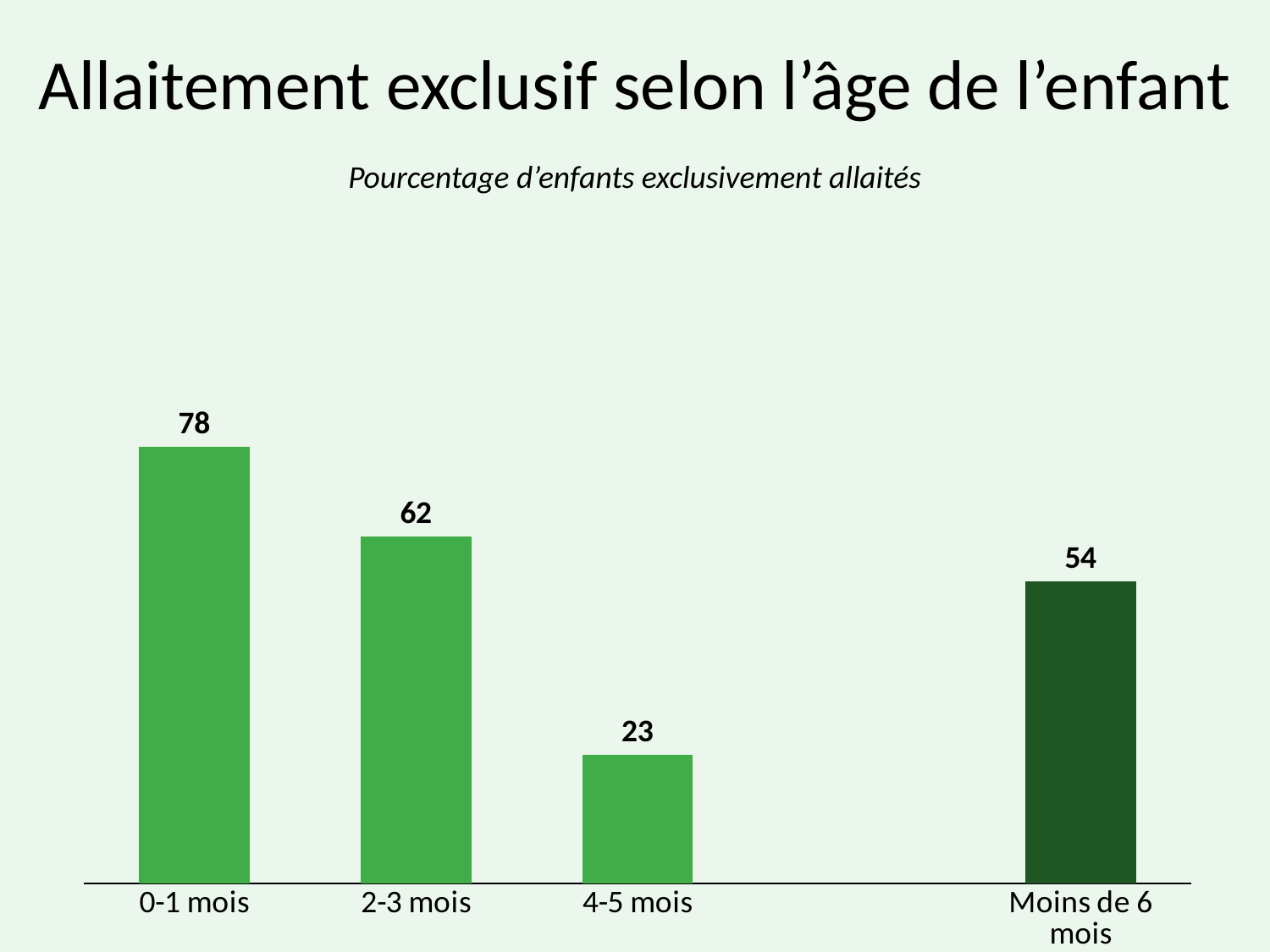

# Allaitement exclusif selon l’âge de l’enfant
Pourcentage d’enfants exclusivement allaités

### Chart

| Category | Series 1 |
|---|---|
| 0-1 mois | 78.0 |
| 2-3 mois | 62.0 |
| 4-5 mois | 23.0 |
|  | None |
| Moins de 6 mois | 54.0 |